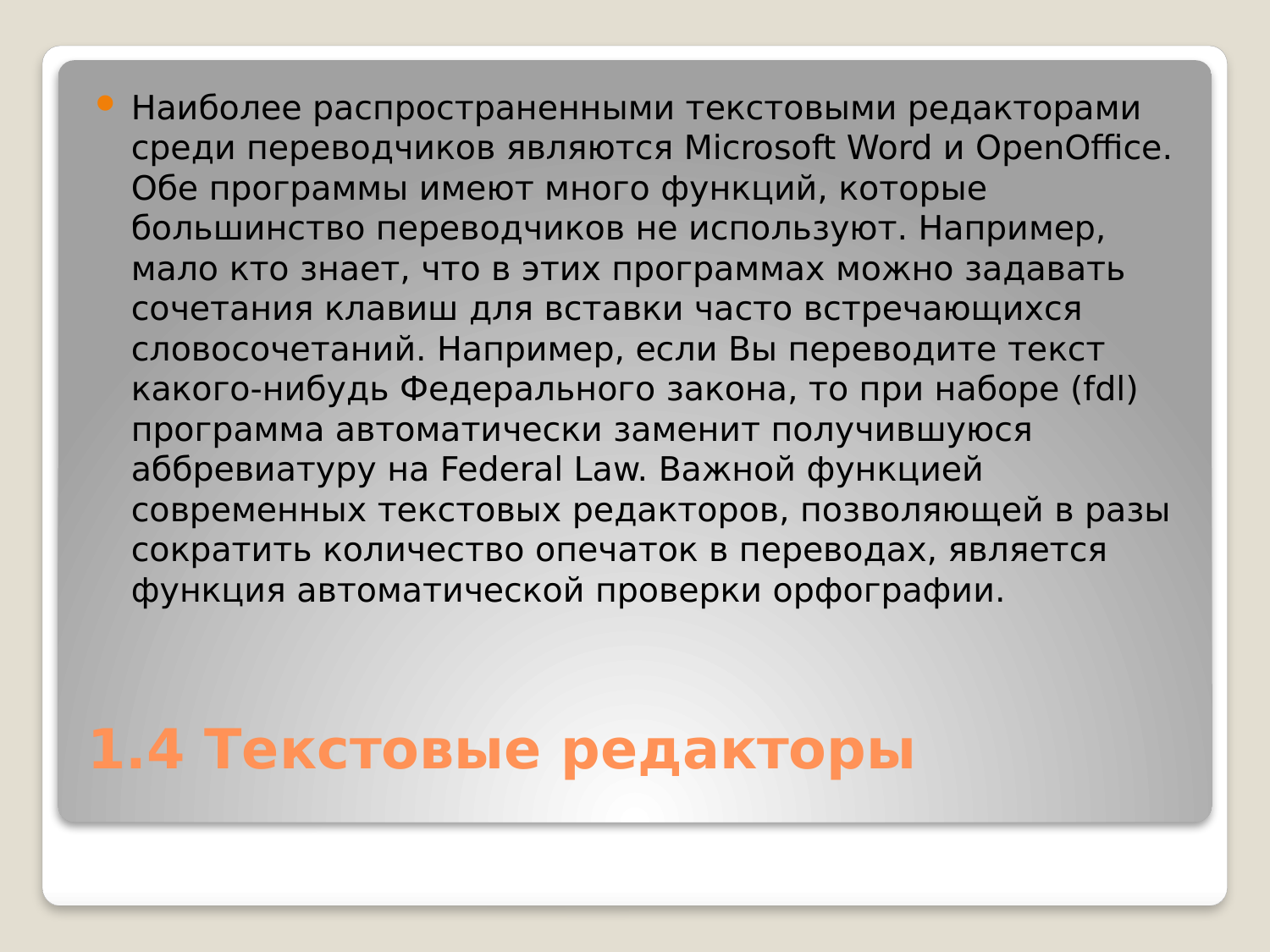

Наиболее распространенными текстовыми редакторами среди переводчиков являются Microsoft Word и OpenOffice. Обе программы имеют много функций, которые большинство переводчиков не используют. Например, мало кто знает, что в этих программах можно задавать сочетания клавиш для вставки часто встречающихся словосочетаний. Например, если Вы переводите текст какого-нибудь Федерального закона, то при наборе (fdl) программа автоматически заменит получившуюся аббревиатуру на Federal Law. Важной функцией современных текстовых редакторов, позволяющей в разы сократить количество опечаток в переводах, является функция автоматической проверки орфографии.

# 1.4 Текстовые редакторы